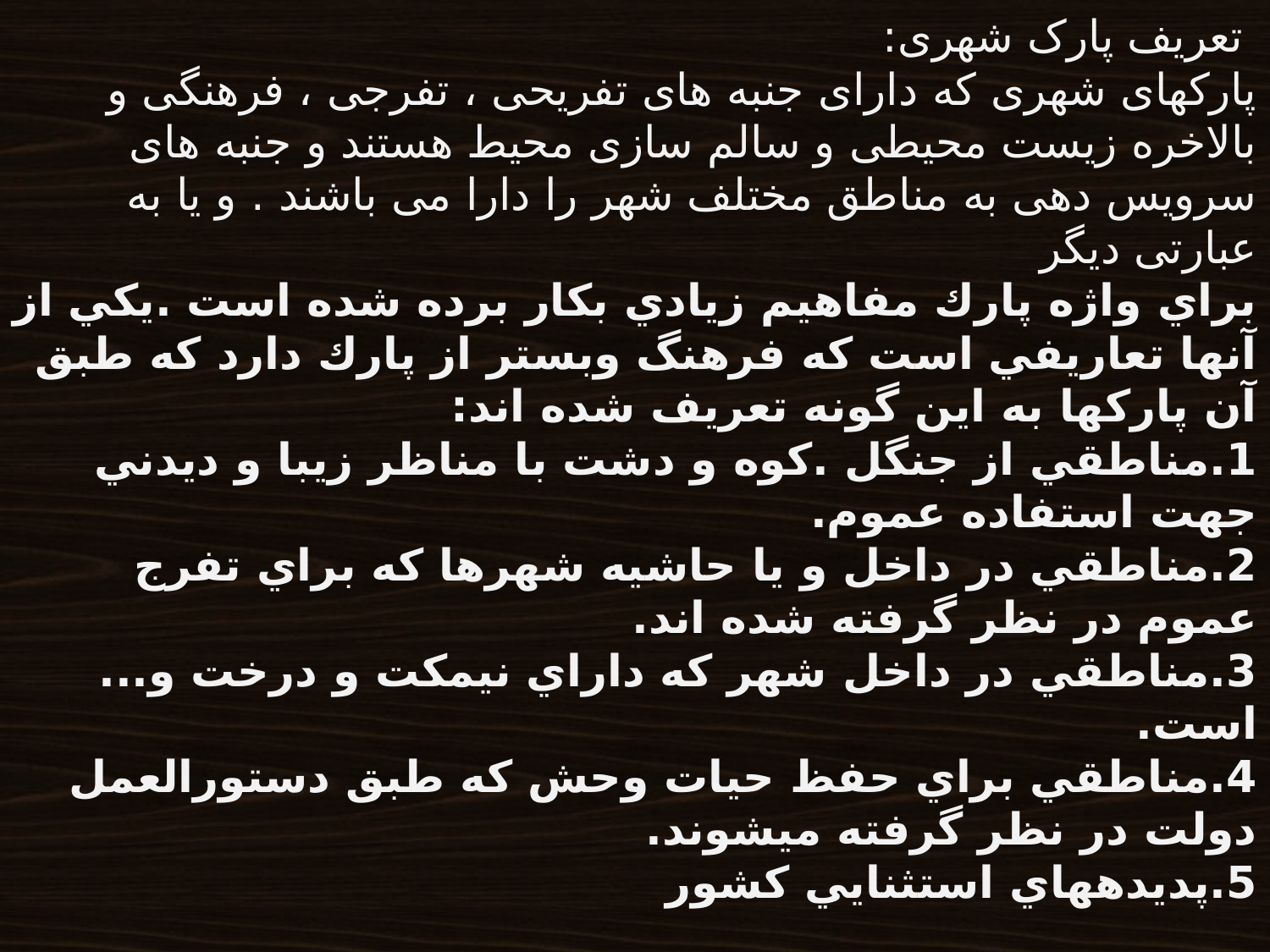

تعریف پارک شهری: 
پارکهای شهری که دارای جنبه های تفریحی ، تفرجی ، فرهنگی و بالاخره زیست محیطی و سالم سازی محیط هستند و جنبه های سرویس دهی به مناطق مختلف شهر را دارا می باشند . و یا به عبارتی دیگر
براي واژه پارك مفاهيم زيادي بكار برده شده است .يكي از آنها تعاريفي است كه فرهنگ وبستر از پارك دارد كه طبق آن پاركها به اين گونه تعريف شده اند:
1.مناطقي از جنگل .كوه و دشت با مناظر زيبا و ديدني جهت استفاده عموم.
2.مناطقي در داخل و يا حاشيه شهرها كه براي تفرج عموم در نظر گرفته شده اند.
3.مناطقي در داخل شهر كه داراي نيمكت و درخت و... است.
4.مناطقي براي حفظ حيات وحش كه طبق دستورالعمل دولت در نظر گرفته ميشوند.
5.پديدههاي استثنايي كشور